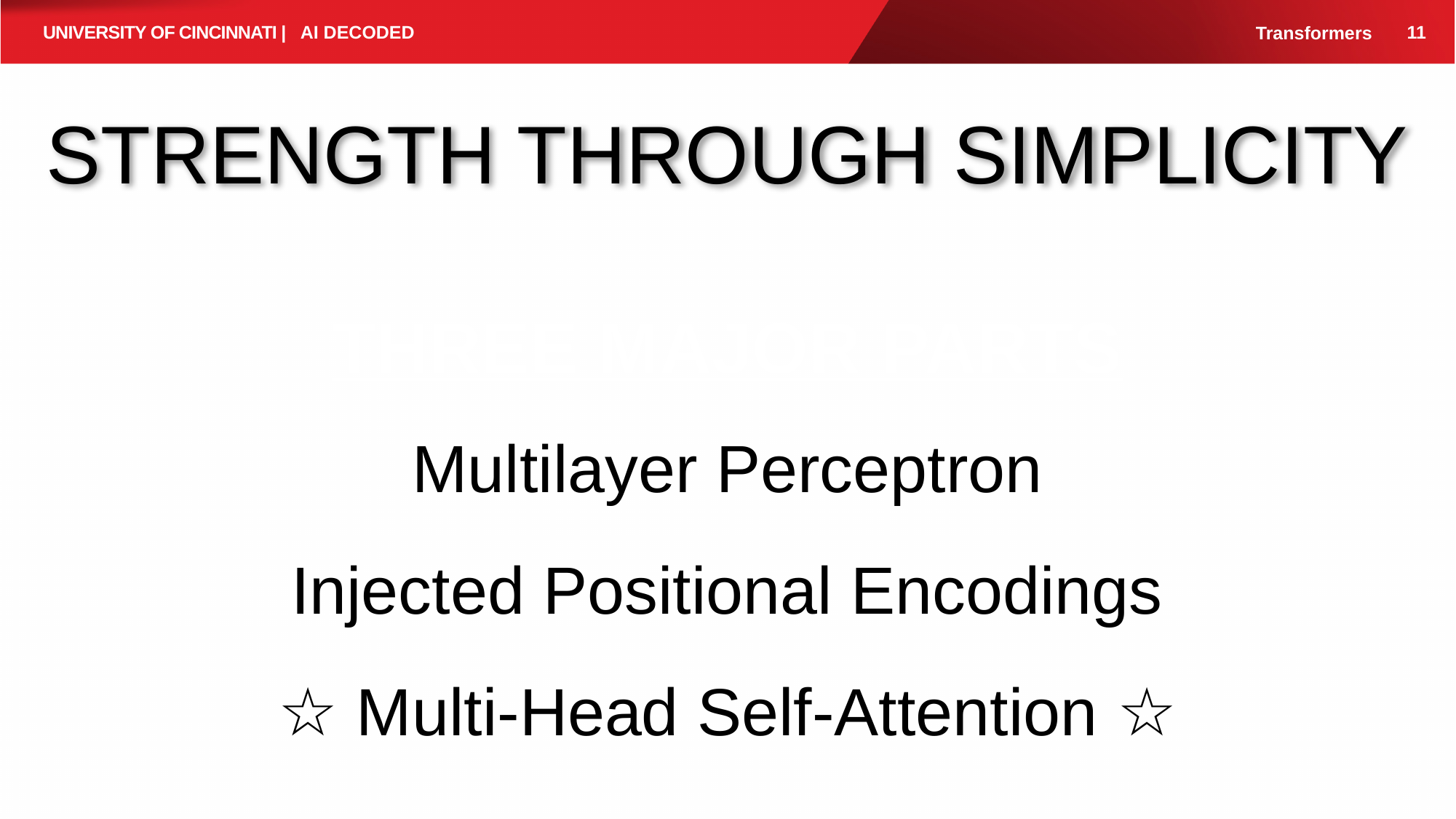

AI Decoded
11
Transformers
# Strength through Simplicity
Three Major Parts
Multilayer Perceptron
Injected Positional Encodings
☆ Multi-Head Self-Attention ☆